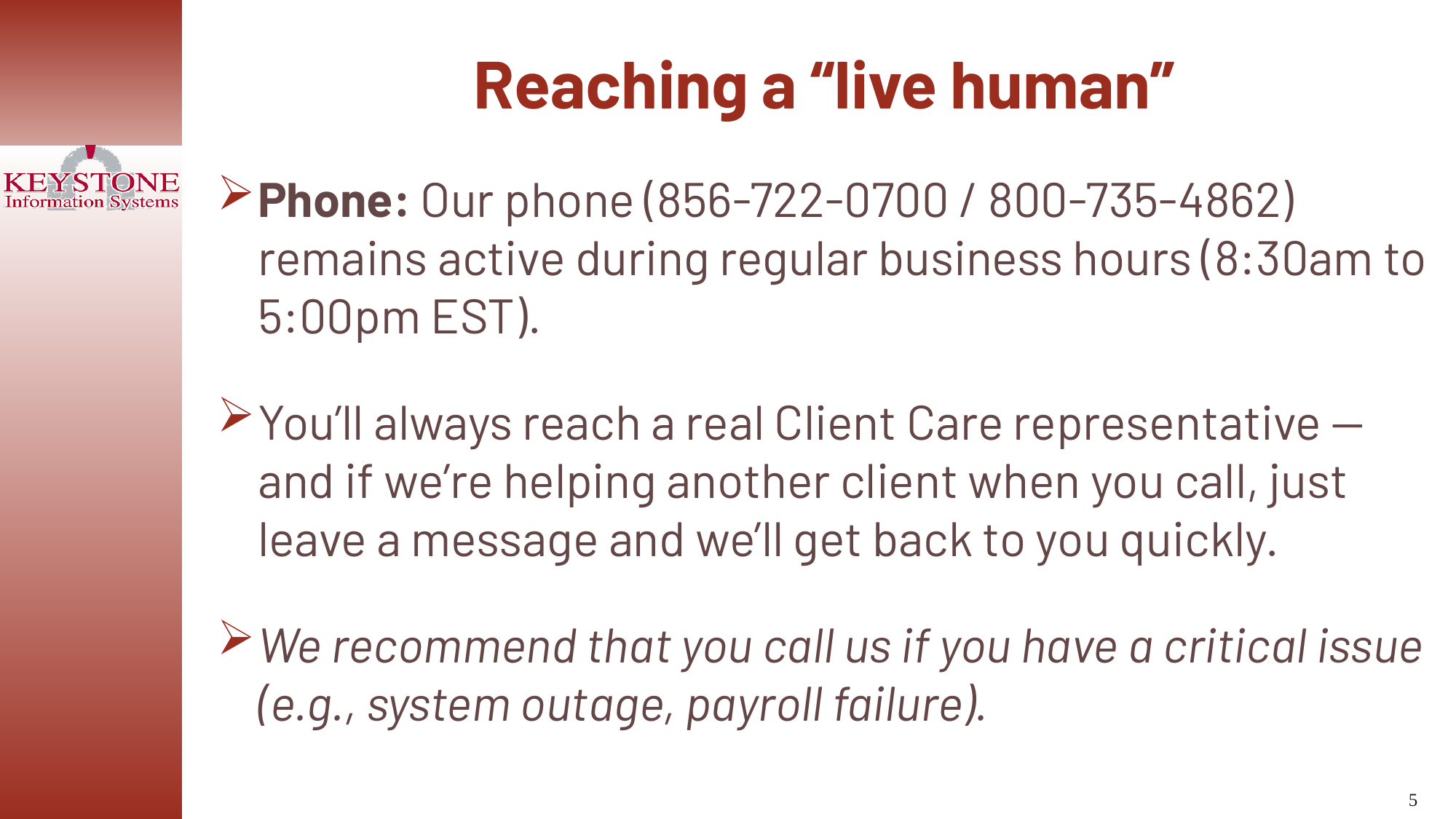

Reaching a “live human”
Phone: Our phone (856-722-0700 / 800-735-4862) remains active during regular business hours (8:30am to 5:00pm EST).

You’ll always reach a real Client Care representative — and if we’re helping another client when you call, just leave a message and we’ll get back to you quickly. ﻿

We recommend that you call us if you have a critical issue (e.g., system outage, payroll failure).
5